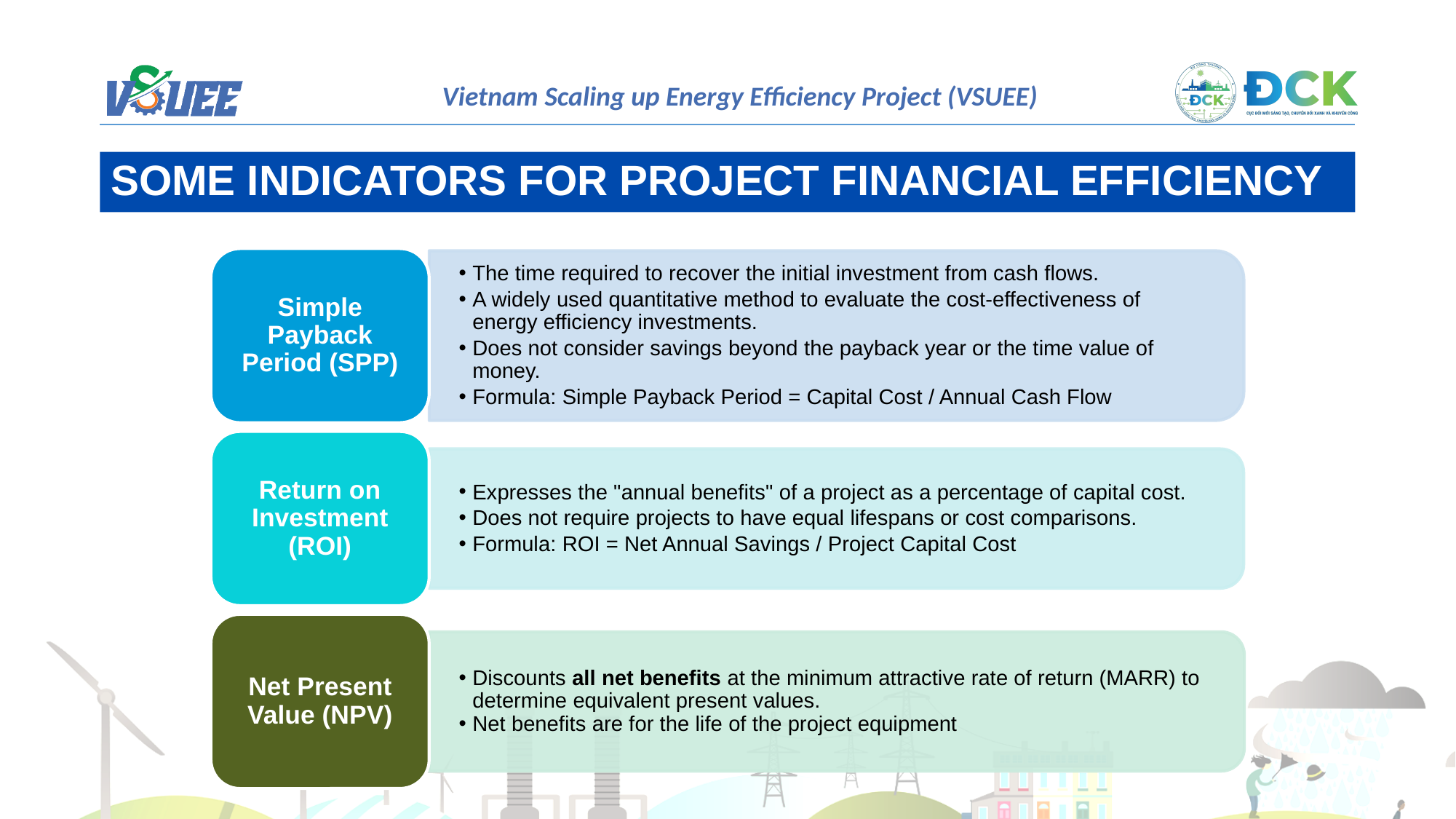

SOME INDICATORS FOR PROJECT FINANCIAL EFFICIENCY

Simple Payback Period (SPP)
The time required to recover the initial investment from cash flows.
A widely used quantitative method to evaluate the cost-effectiveness of energy efficiency investments.
Does not consider savings beyond the payback year or the time value of money.
Formula: Simple Payback Period = Capital Cost / Annual Cash Flow

Return on Investment (ROI)
Expresses the "annual benefits" of a project as a percentage of capital cost.
Does not require projects to have equal lifespans or cost comparisons.
Formula: ROI = Net Annual Savings / Project Capital Cost

Net Present Value (NPV)
Discounts all net benefits at the minimum attractive rate of return (MARR) to determine equivalent present values.
Net benefits are for the life of the project equipment